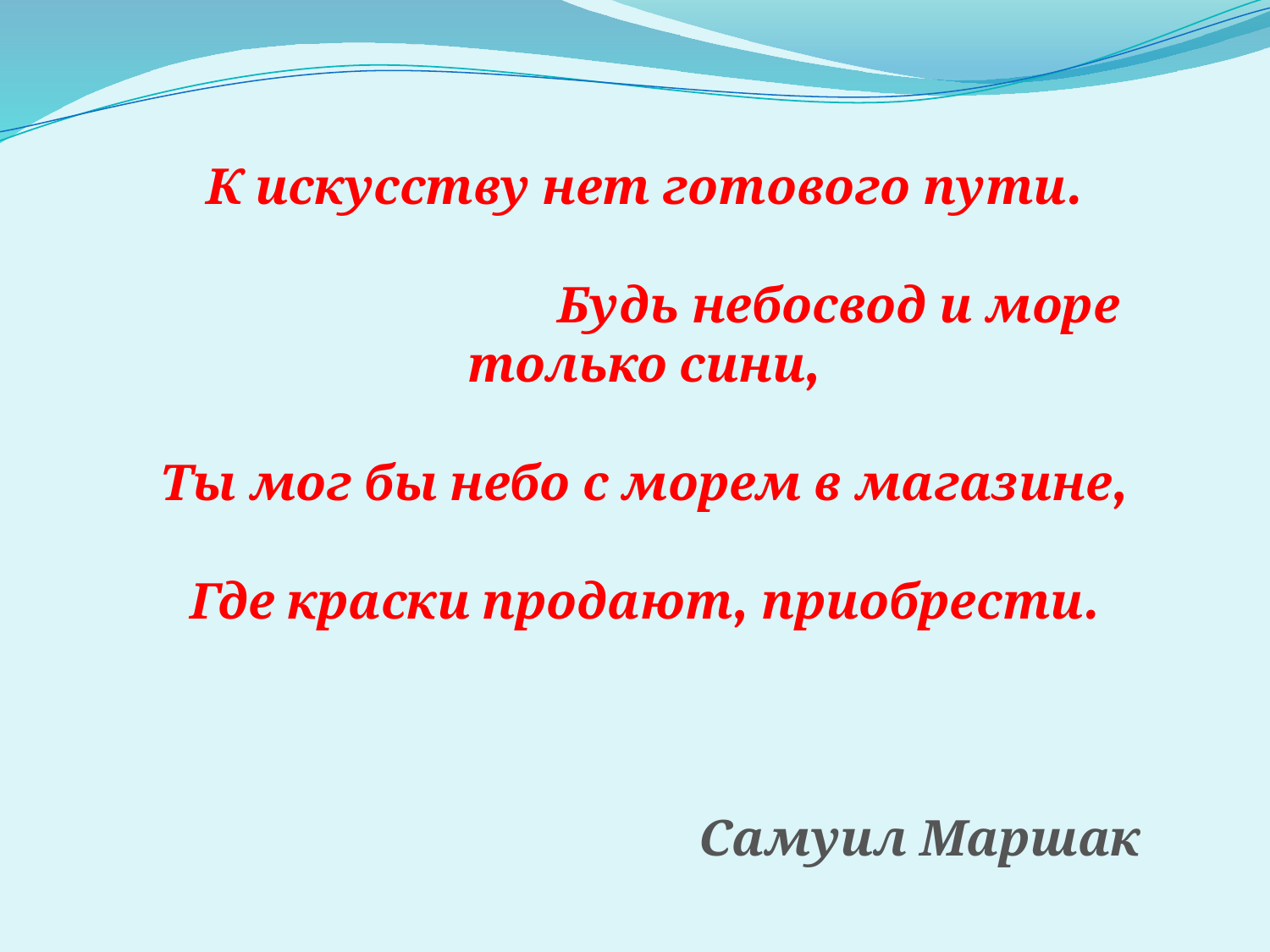

К искусству нет готового пути.
                                                                                                                     Будь небосвод и море только сини,

Ты мог бы небо с морем в магазине,

Где краски продают, приобрести.

                                            Самуил Маршак